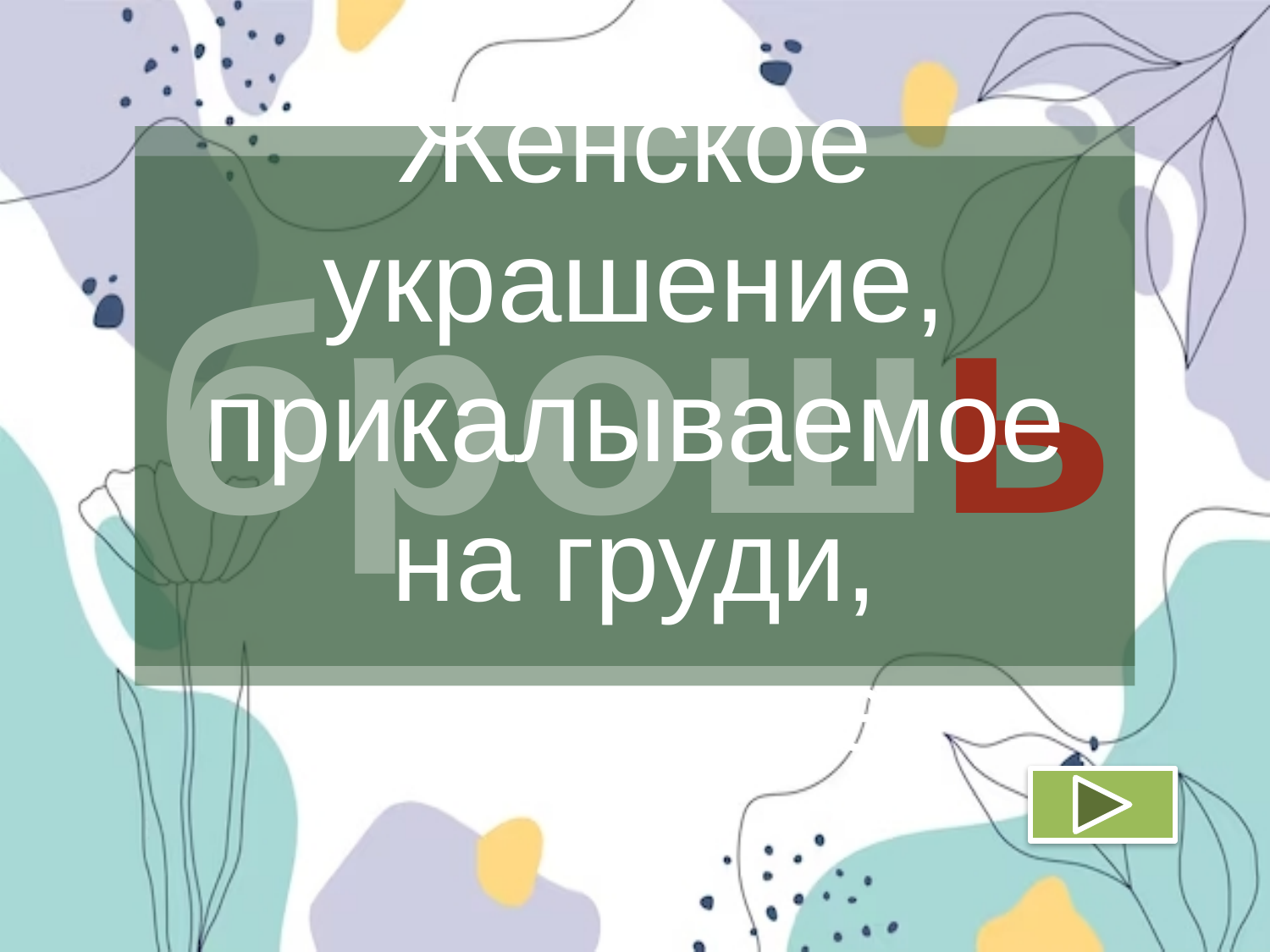

брошь

Женское украшение, прикалываемое на груди, воротнике.